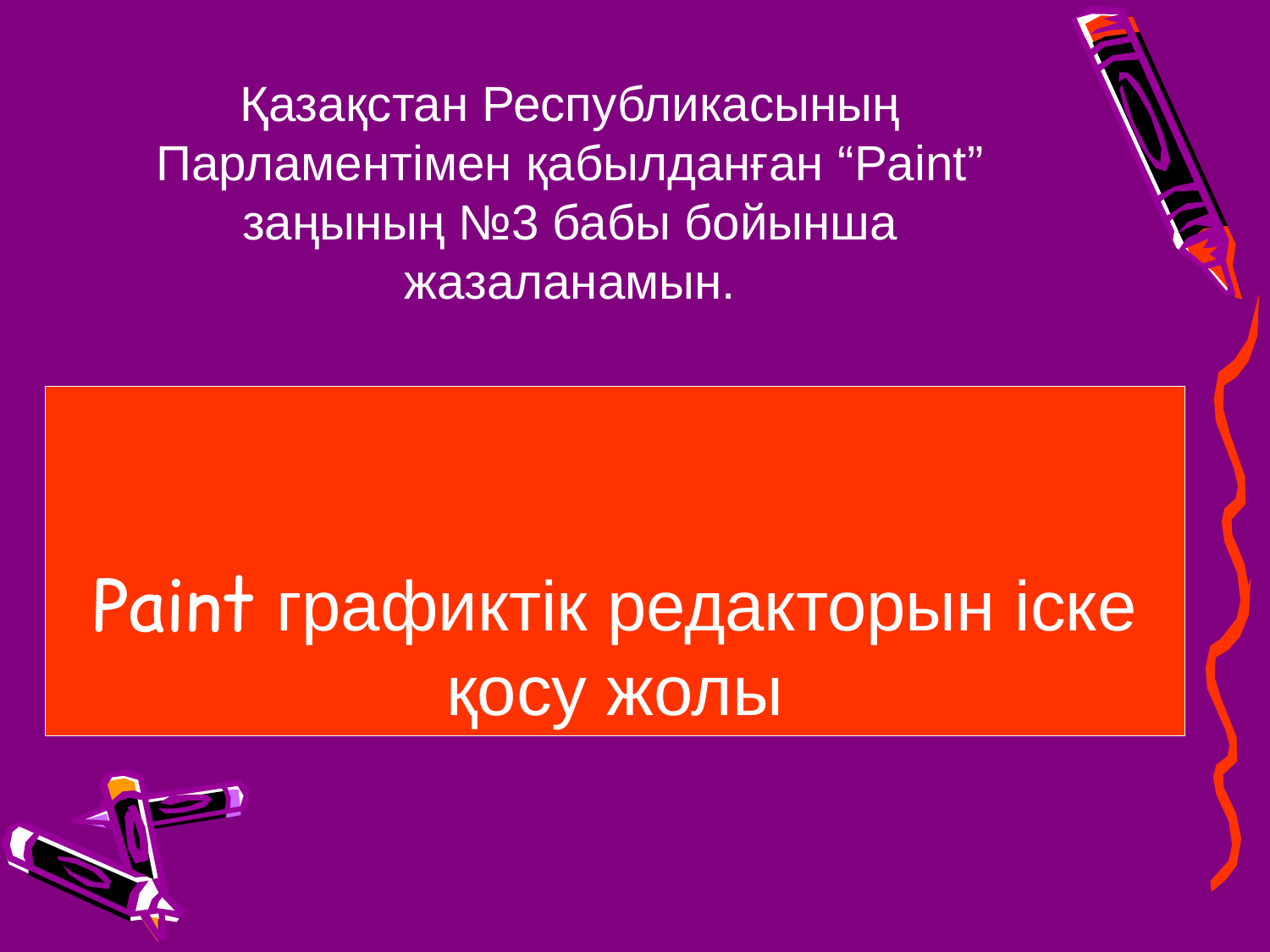

Қазақстан Республикасының Парламентімен қабылданған “Paint” заңының №3 бабы бойынша жазаланамын.
# Paint графиктік редакторын іске қосу жолы